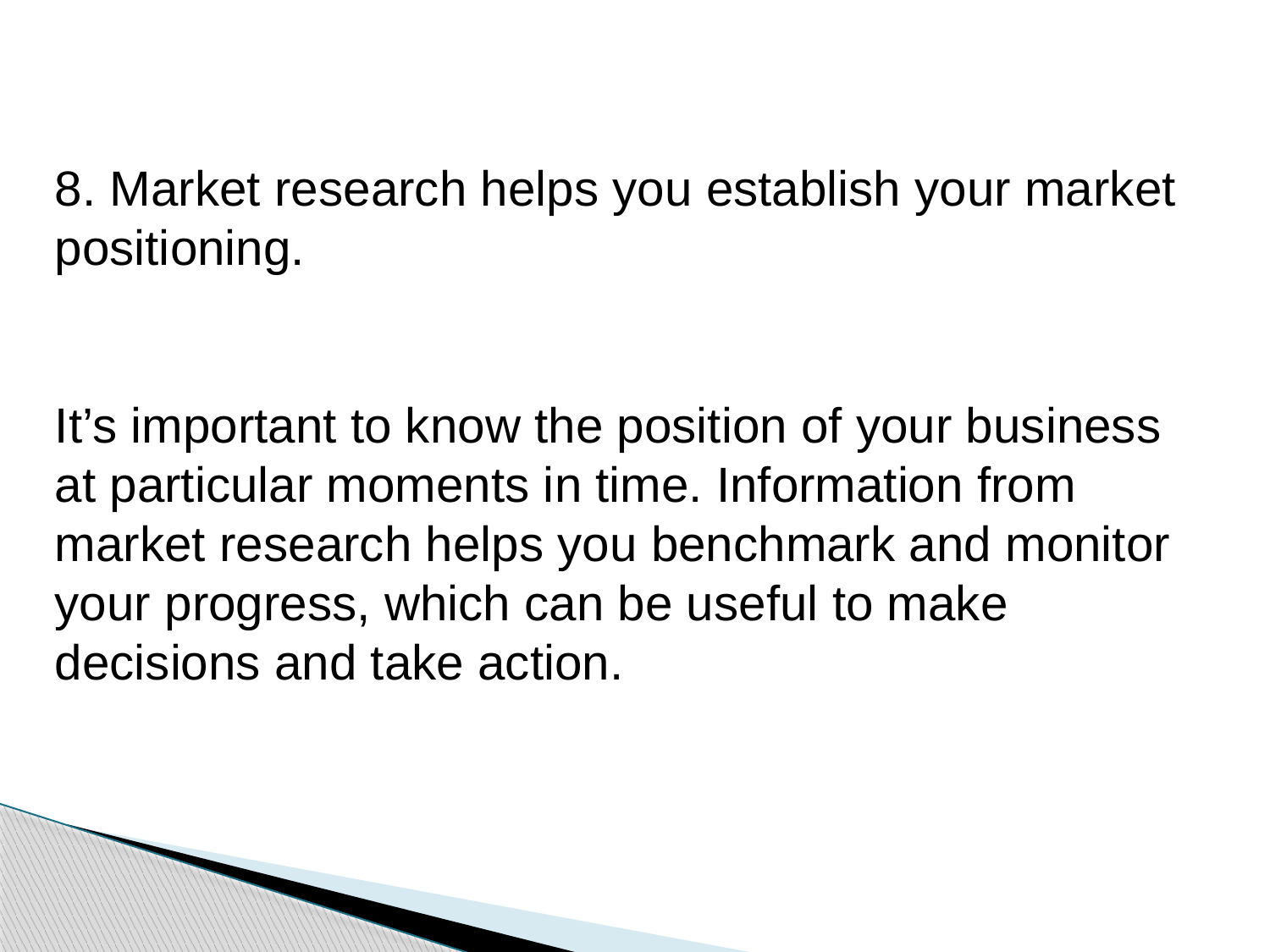

8. Market research helps you establish your market positioning.

It’s important to know the position of your business at particular moments in time. Information from market research helps you benchmark and monitor your progress, which can be useful to make decisions and take action.